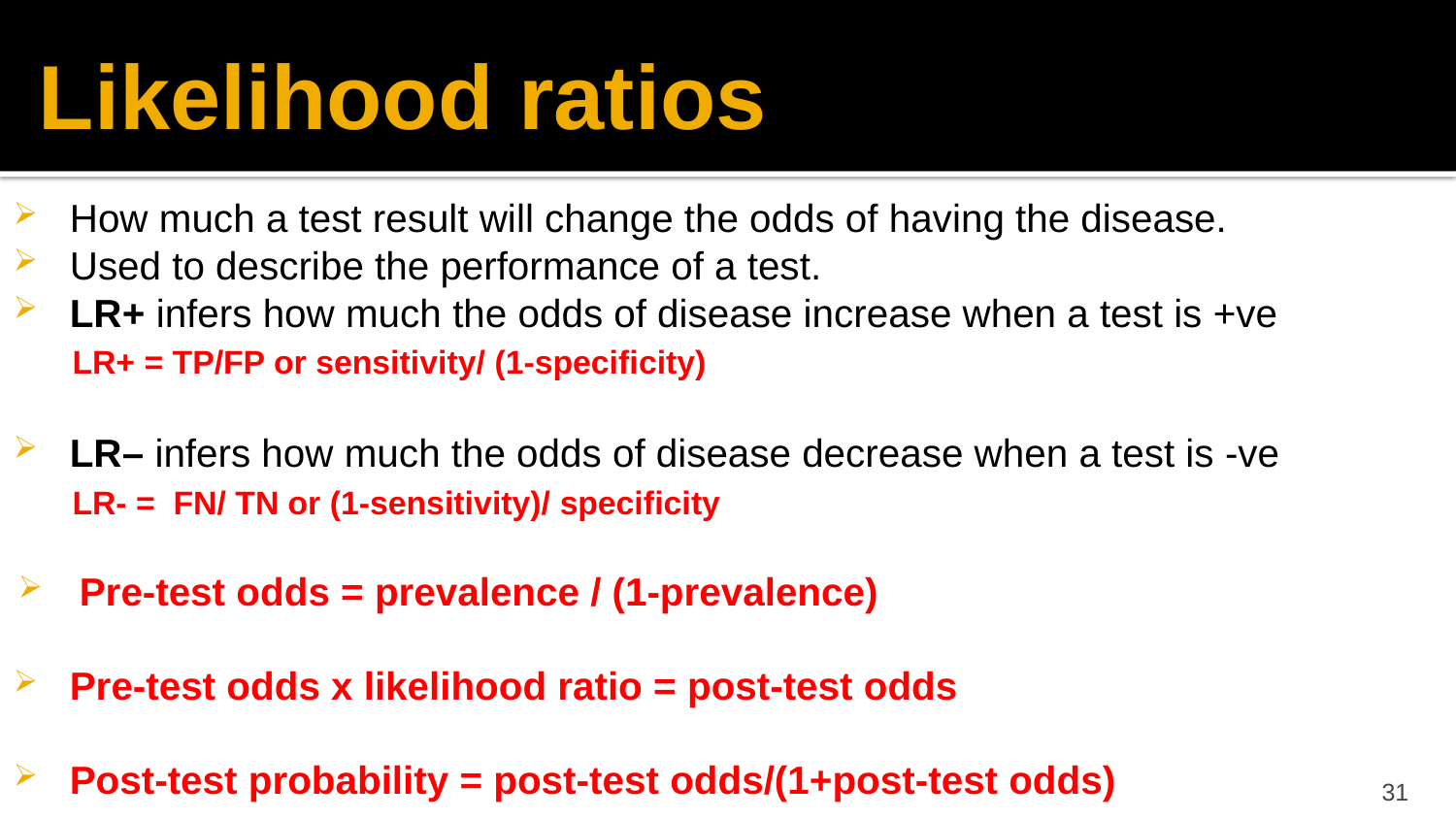

# Likelihood ratios
How much a test result will change the odds of having the disease.
Used to describe the performance of a test.
LR+ infers how much the odds of disease increase when a test is +ve
		LR+ = TP/FP or sensitivity/ (1-specificity)

LR– infers how much the odds of disease decrease when a test is -ve
		LR- =  FN/ TN or (1-sensitivity)/ specificity

Pre-test odds = prevalence / (1-prevalence)

Pre-test odds x likelihood ratio = post-test odds

Post-test probability = post-test odds/(1+post-test odds)
31